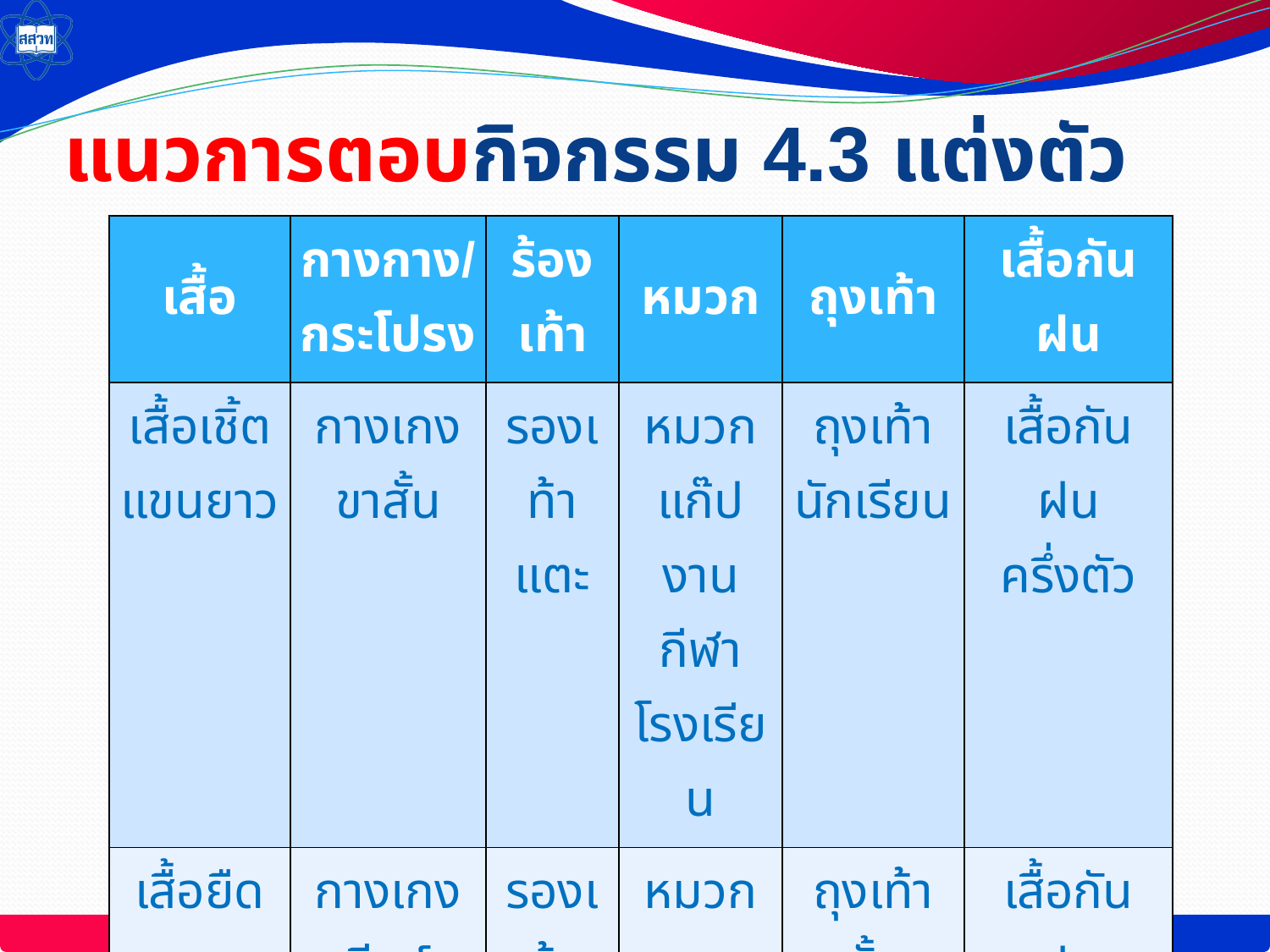

# แนวการตอบกิจกรรม 4.3 แต่งตัว
| เสื้อ | กางกาง/ กระโปรง | ร้องเท้า | หมวก | ถุงเท้า | เสื้อกันฝน |
| --- | --- | --- | --- | --- | --- |
| เสื้อเชิ้ต แขนยาว | กางเกง ขาสั้น | รองเท้า แตะ | หมวกแก๊ป งานกีฬา โรงเรียน | ถุงเท้า นักเรียน | เสื้อกันฝน ครึ่งตัว |
| เสื้อยืด คอกลม | กางเกงยีนส์ ขายาว | รองเท้า ผ้าใบ | หมวกสาน ไม้ไผ่ | ถุงเท้าสั้น สีแดง | เสื้อกันฝน เต็มตัว |
| เสื้อ กันหนาว | กระโปรงยาว | รองเท้า นักเรียน | หมวก ไหมพรม | ถุงเท้า บางครึ่งแข้ง | เสื้อกันฝนใช้แล้วทิ้ง |
| เสื้อยืดคอวี | กางเกงกีฬา |  |  |  |  |